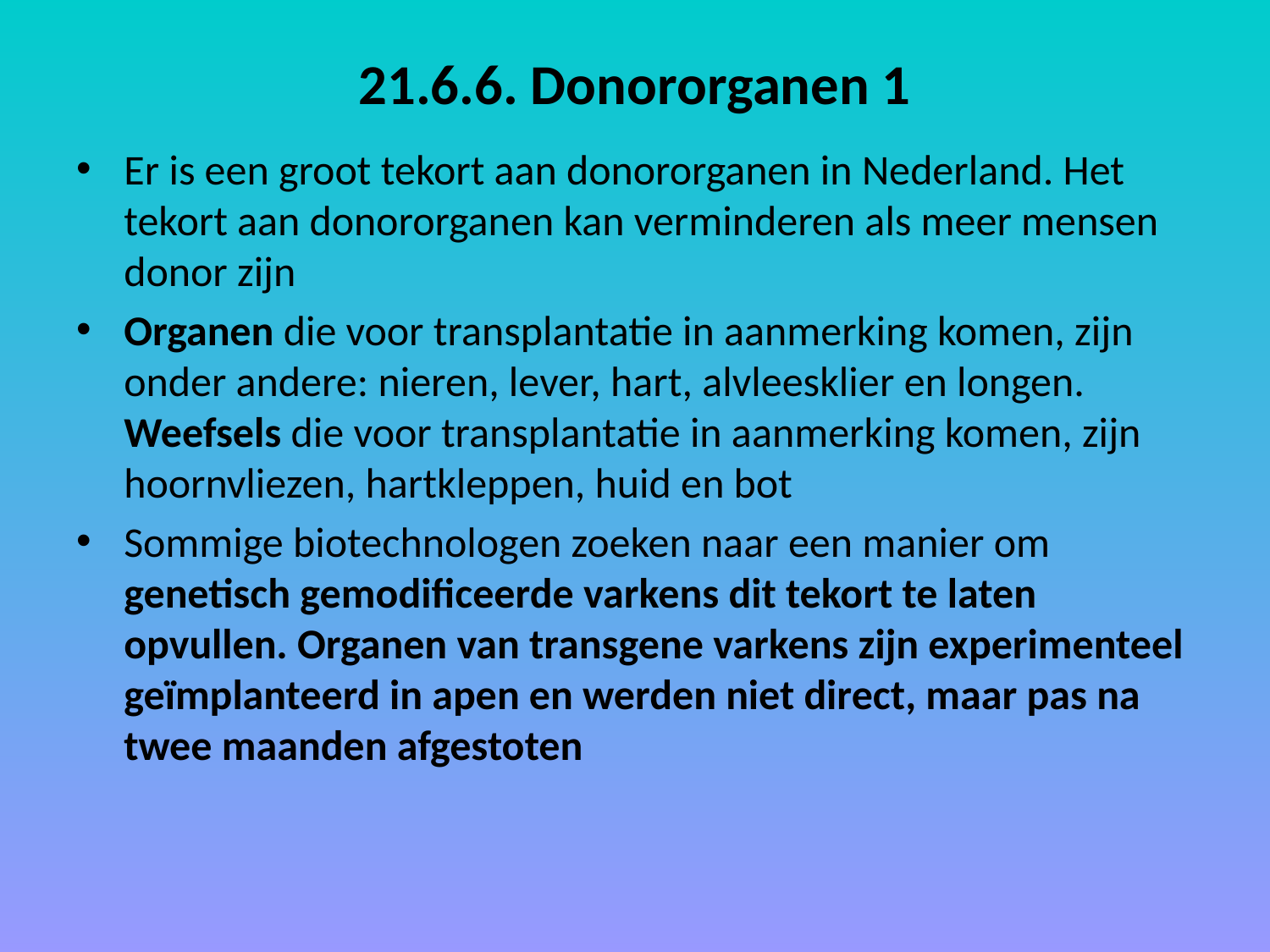

# 21.6.6. Donororganen 1
Er is een groot tekort aan donororganen in Nederland. Het tekort aan donororganen kan verminderen als meer mensen donor zijn
Organen die voor transplantatie in aanmerking komen, zijn onder andere: nieren, lever, hart, alvleesklier en longen.
Weefsels die voor transplantatie in aanmerking komen, zijn hoornvliezen, hartkleppen, huid en bot
Sommige biotechnologen zoeken naar een manier om genetisch gemodificeerde varkens dit tekort te laten opvullen. Organen van transgene varkens zijn experimenteel geïmplanteerd in apen en werden niet direct, maar pas na twee maanden afgestoten